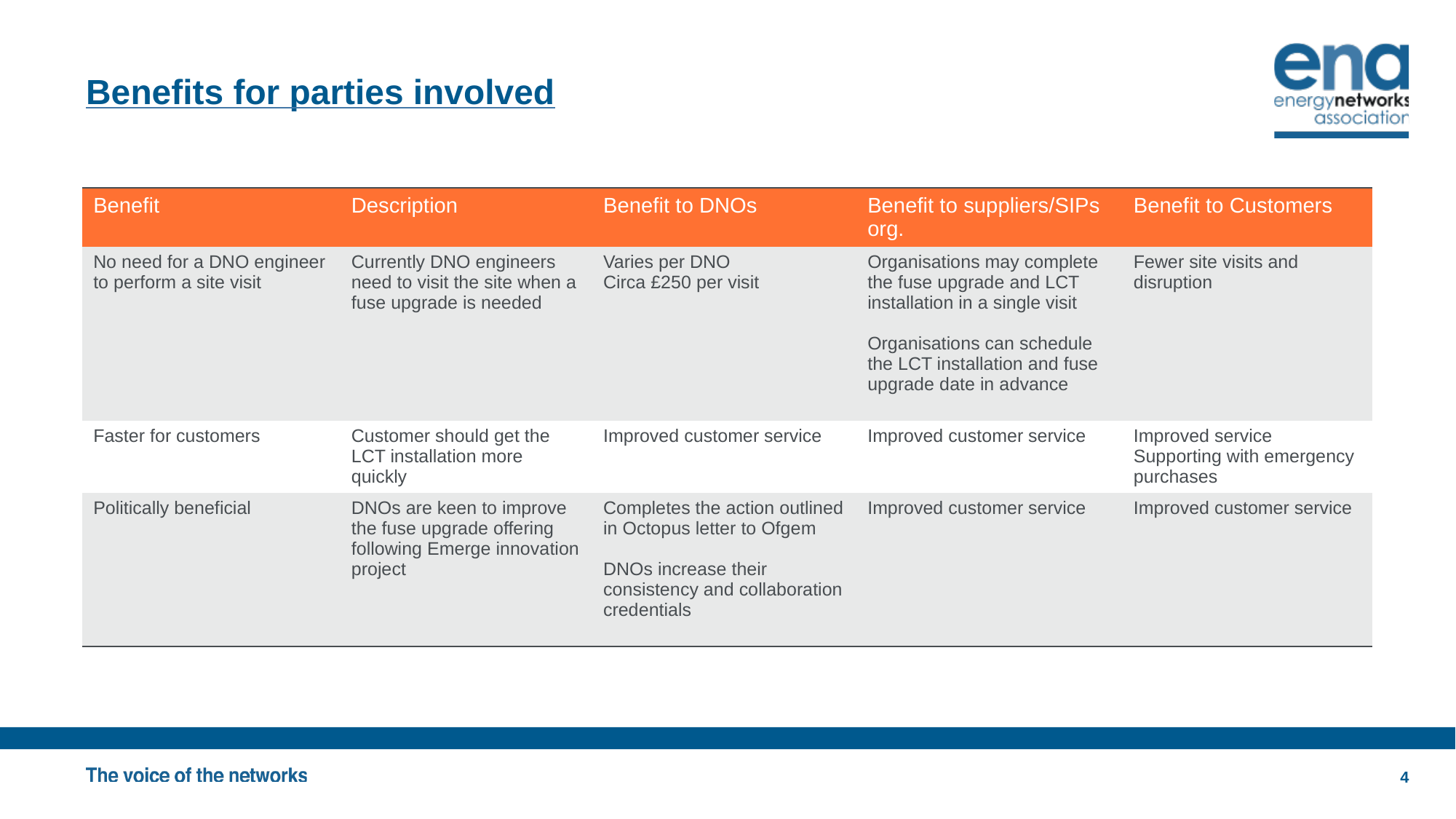

# Benefits for parties involved
| Benefit | Description | Benefit to DNOs | Benefit to suppliers/SIPs org. | Benefit to Customers |
| --- | --- | --- | --- | --- |
| No need for a DNO engineer to perform a site visit | Currently DNO engineers need to visit the site when a fuse upgrade is needed | Varies per DNO Circa £250 per visit | Organisations may complete the fuse upgrade and LCT installation in a single visit Organisations can schedule the LCT installation and fuse upgrade date in advance | Fewer site visits and disruption |
| Faster for customers | Customer should get the LCT installation more quickly | Improved customer service | Improved customer service | Improved service Supporting with emergency purchases |
| Politically beneficial | DNOs are keen to improve the fuse upgrade offering following Emerge innovation project | Completes the action outlined in Octopus letter to Ofgem DNOs increase their consistency and collaboration credentials | Improved customer service | Improved customer service |
4